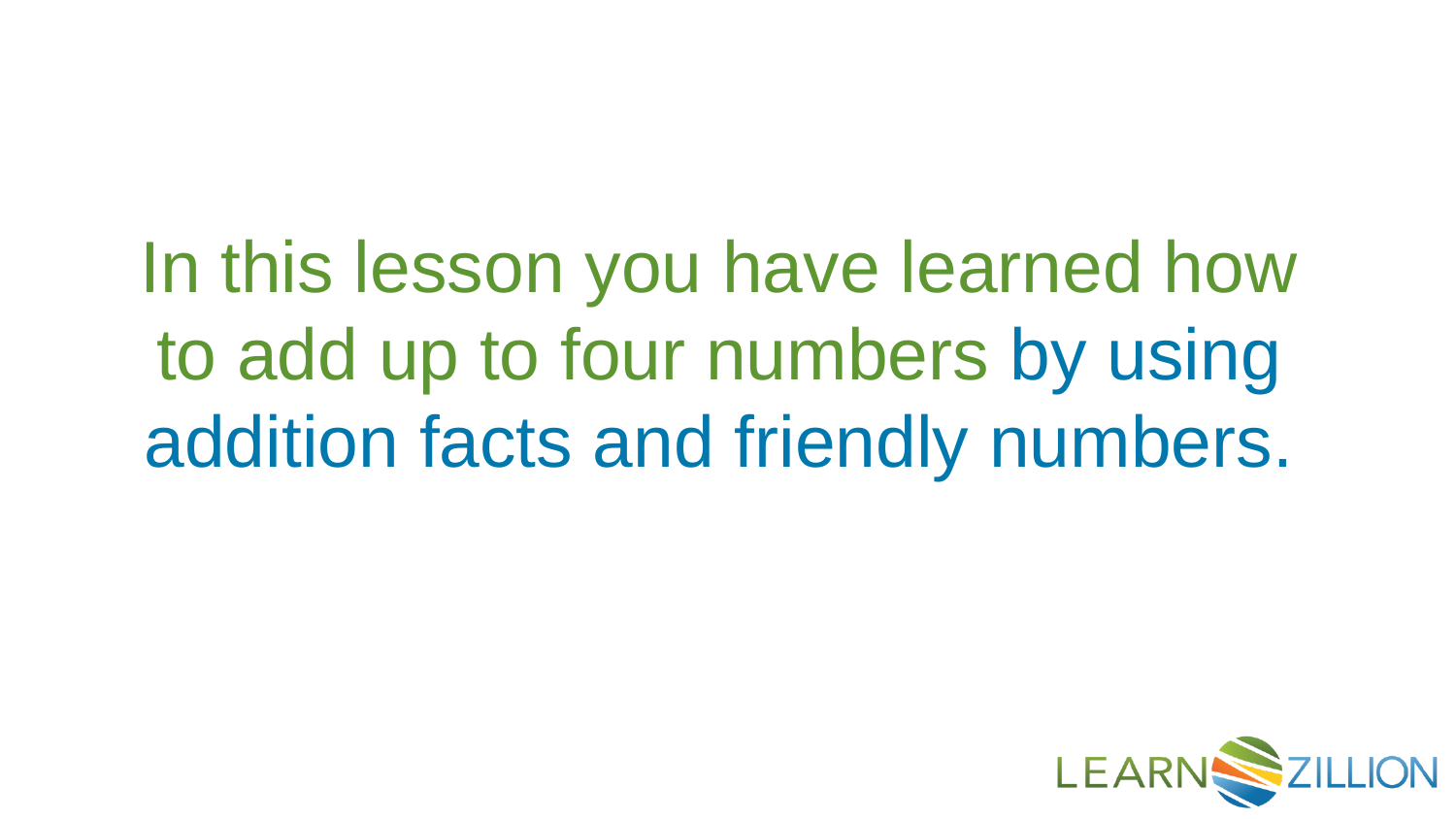

In this lesson you have learned how to add up to four numbers by using addition facts and friendly numbers.